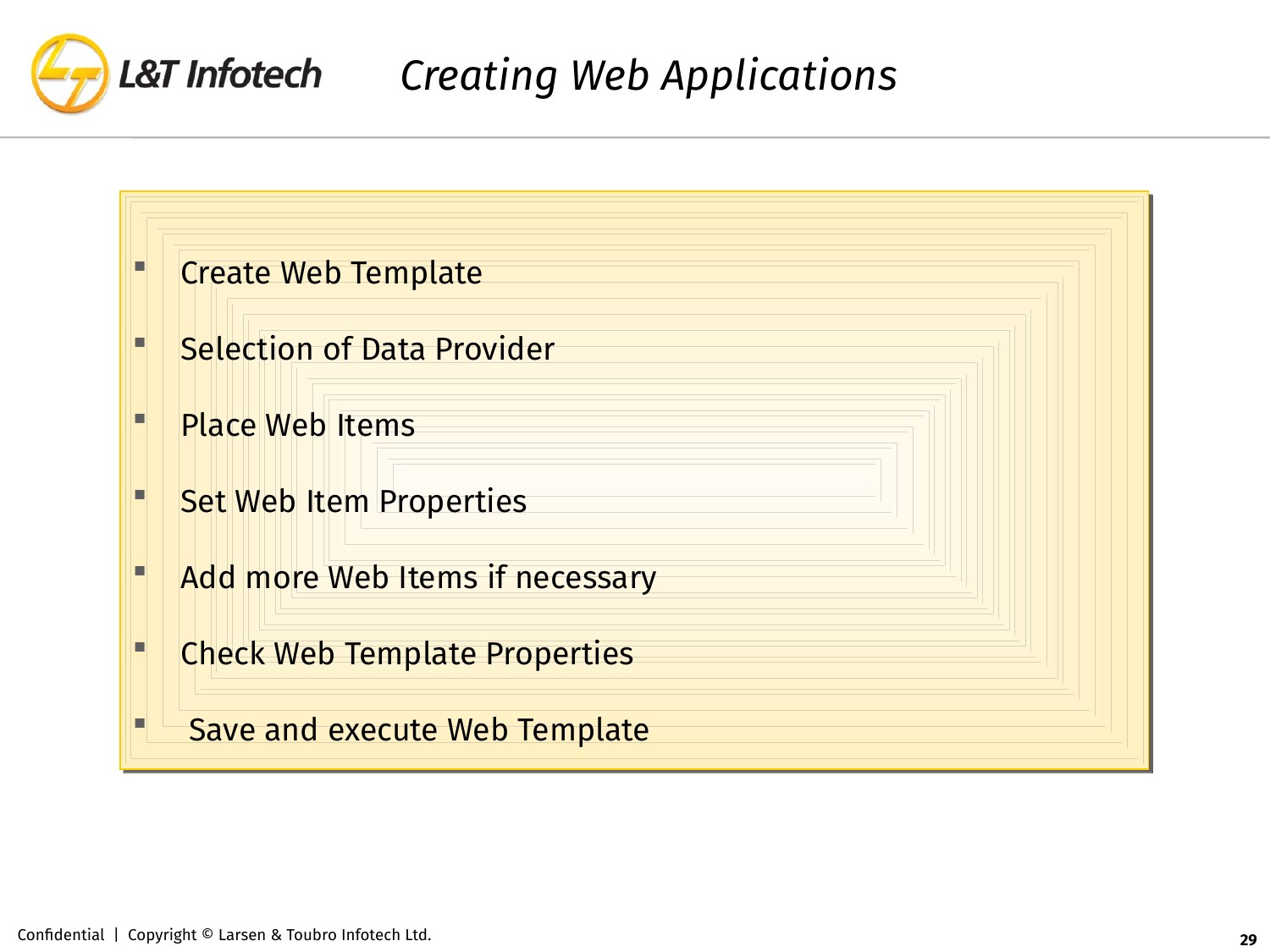

# Creating Web Applications
 Create Web Template
 Selection of Data Provider
 Place Web Items
 Set Web Item Properties
 Add more Web Items if necessary
 Check Web Template Properties
  Save and execute Web Template
Confidential  |  Copyright © Larsen & Toubro Infotech Ltd.
29